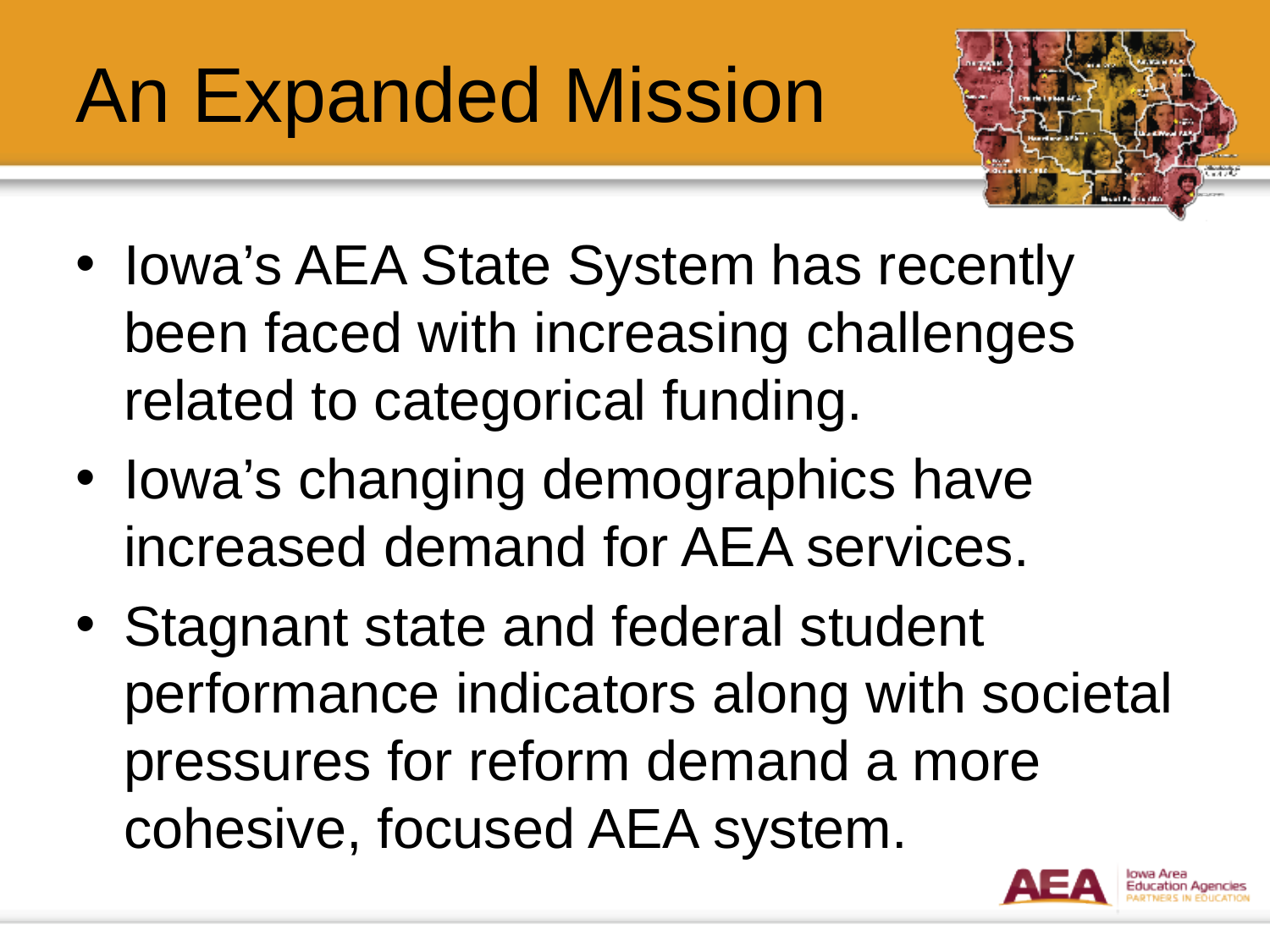

# An Expanded Mission
Iowa’s AEA State System has recently been faced with increasing challenges related to categorical funding.
Iowa’s changing demographics have increased demand for AEA services.
Stagnant state and federal student performance indicators along with societal pressures for reform demand a more cohesive, focused AEA system.